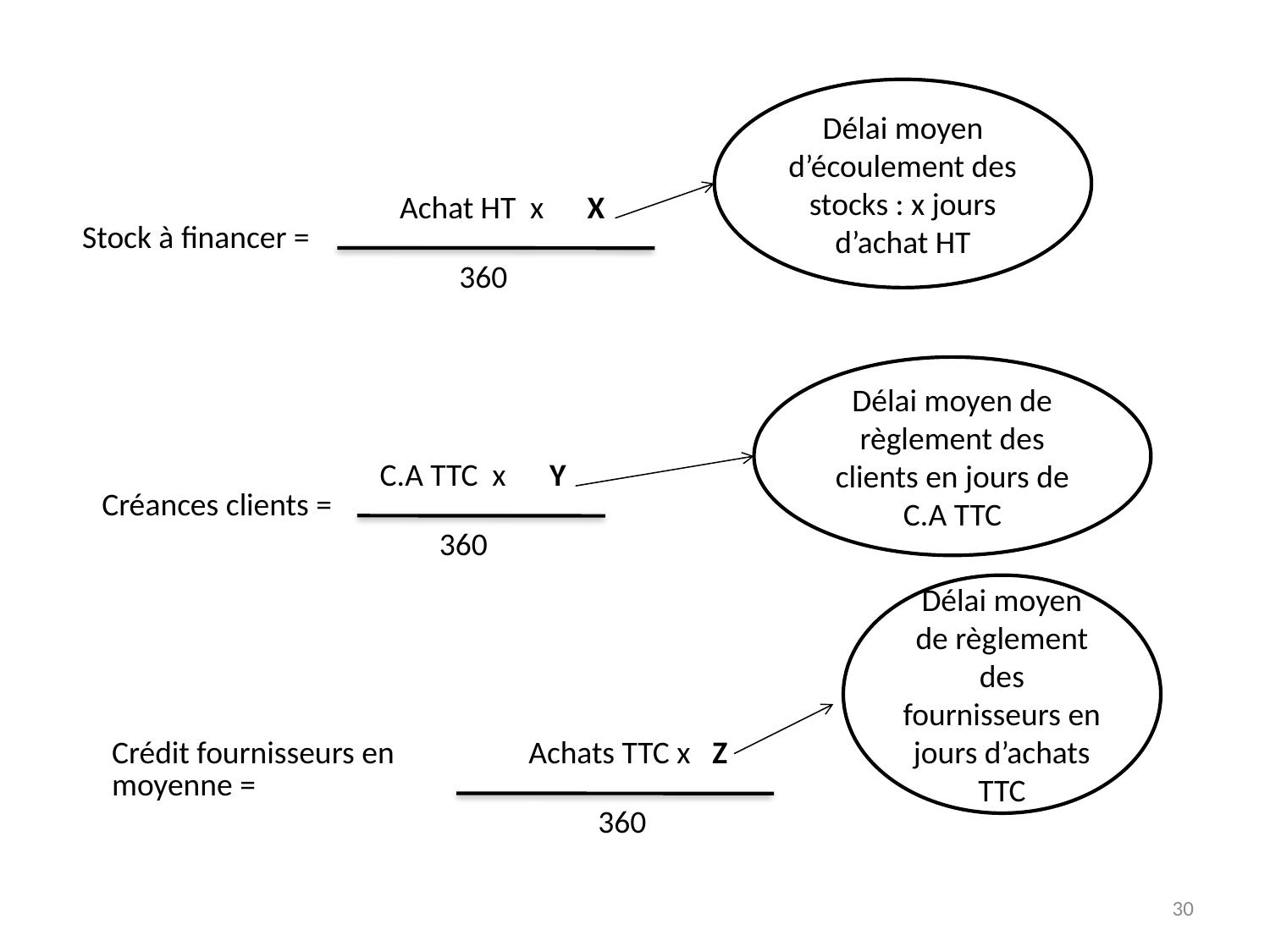

Délai moyen d’écoulement des stocks : x jours d’achat HT
| Achat HT x X |
| --- |
| Stock à financer = |
| --- |
| 360 |
| --- |
Délai moyen de règlement des clients en jours de C.A TTC
| C.A TTC x Y |
| --- |
| Créances clients = |
| --- |
| 360 |
| --- |
Délai moyen de règlement des fournisseurs en jours d’achats TTC
| Crédit fournisseurs en moyenne = |
| --- |
| Achats TTC x Z |
| --- |
| 360 |
| --- |
30